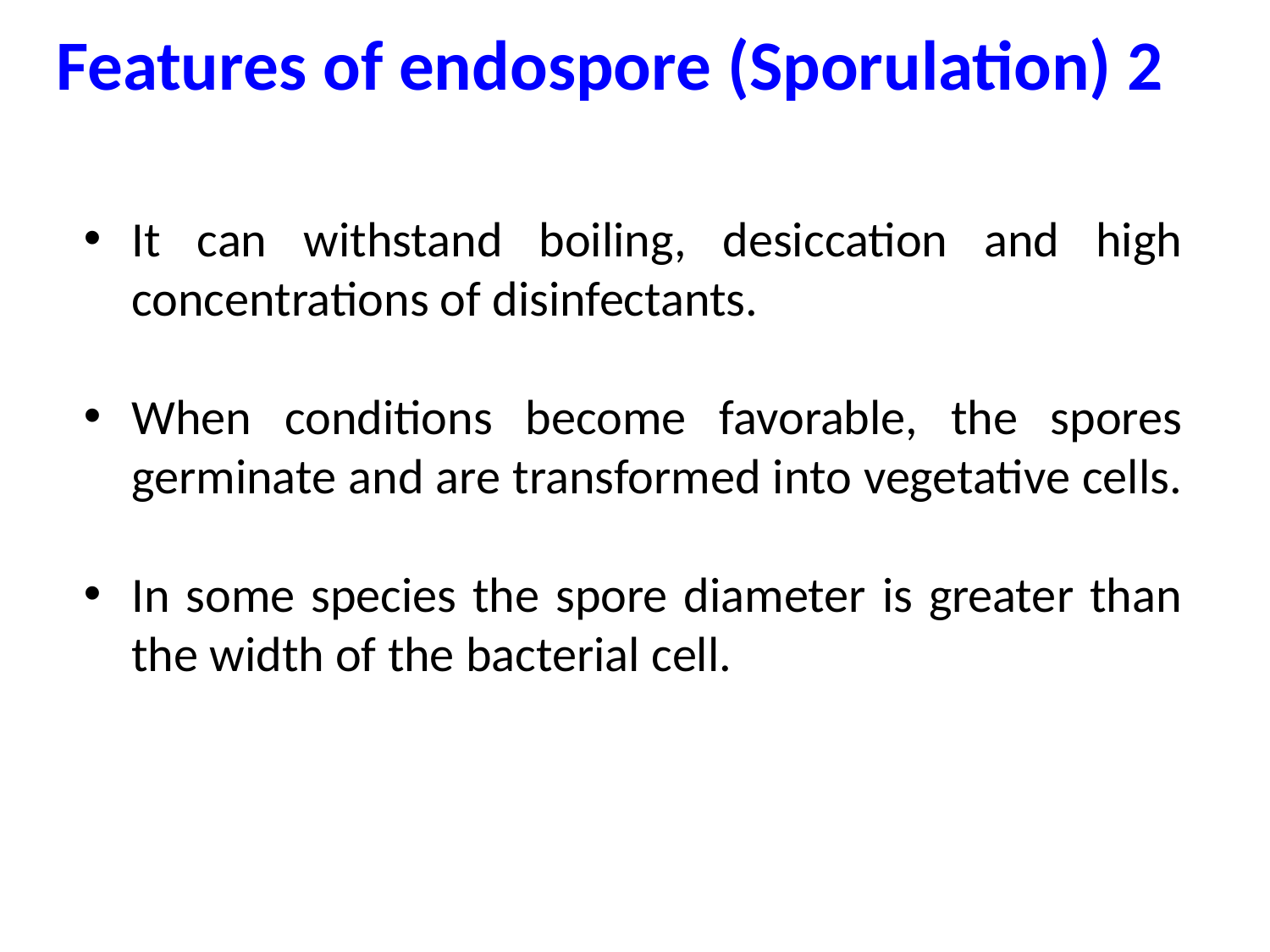

Features of endospore (Sporulation) 2
It can withstand boiling, desiccation and high concentrations of disinfectants.

When conditions become favorable, the spores germinate and are transformed into vegetative cells.

In some species the spore diameter is greater than the width of the bacterial cell.